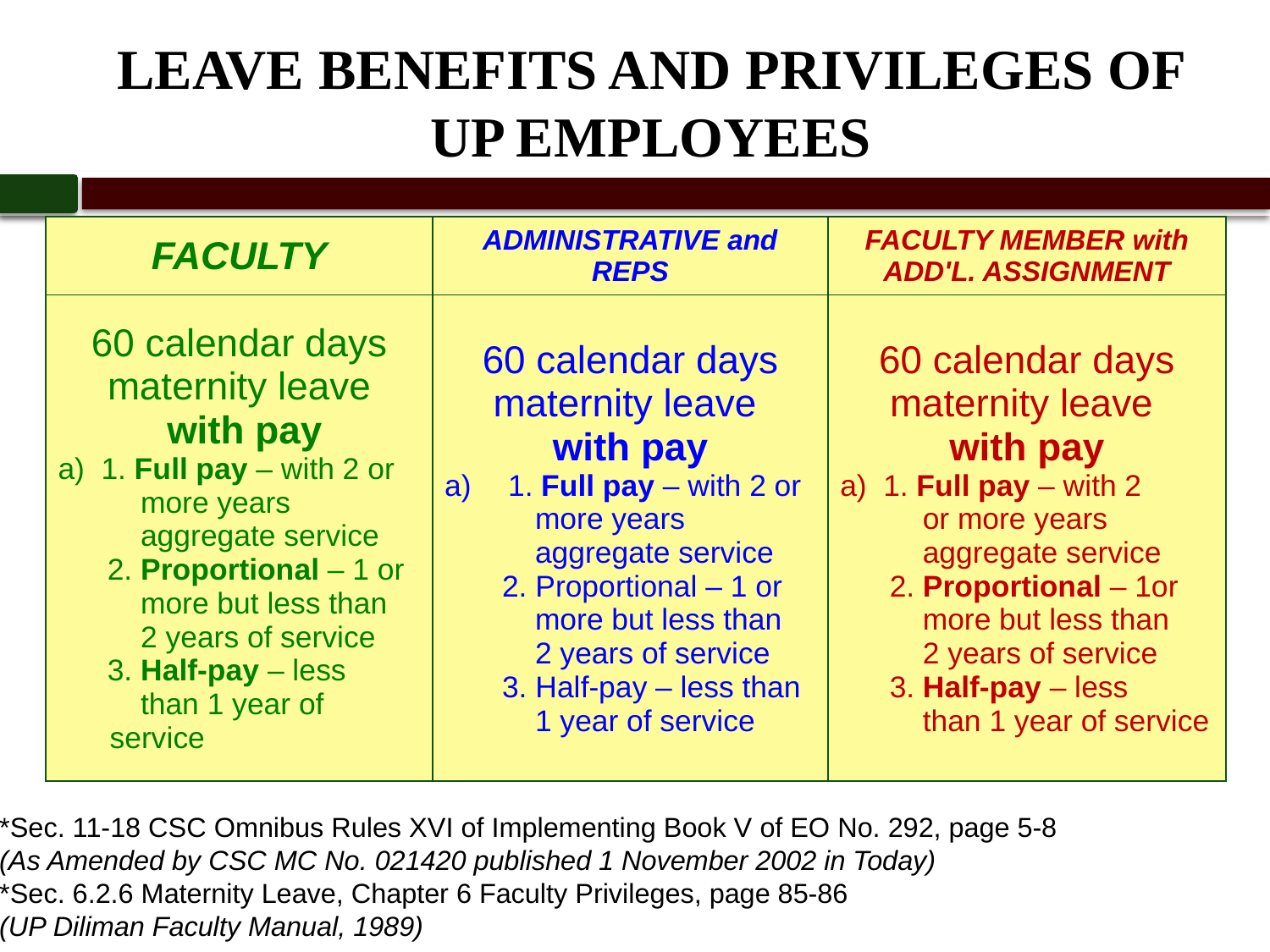

# LEAVE BENEFITS AND PRIVILEGES OF UP EMPLOYEES

| FACULTY | ADMINISTRATIVE and REPS | FACULTY MEMBER with ADD'L. ASSIGNMENT |
| --- | --- | --- |
| 60 calendar days maternity leave with pay a) 1. Full pay – with 2 or more years aggregate service 2. Proportional – 1 or more but less than 2 years of service 3. Half-pay – less than 1 year of service | 60 calendar days maternity leave with pay 1. Full pay – with 2 or more years aggregate service 2. Proportional – 1 or more but less than 2 years of service 3. Half-pay – less than 1 year of service | 60 calendar days maternity leave with pay a) 1. Full pay – with 2 or more years aggregate service 2. Proportional – 1or more but less than 2 years of service 3. Half-pay – less than 1 year of service |
*Sec. 11-18 CSC Omnibus Rules XVI of Implementing Book V of EO No. 292, page 5-8
(As Amended by CSC MC No. 021420 published 1 November 2002 in Today)
*Sec. 6.2.6 Maternity Leave, Chapter 6 Faculty Privileges, page 85-86
(UP Diliman Faculty Manual, 1989)